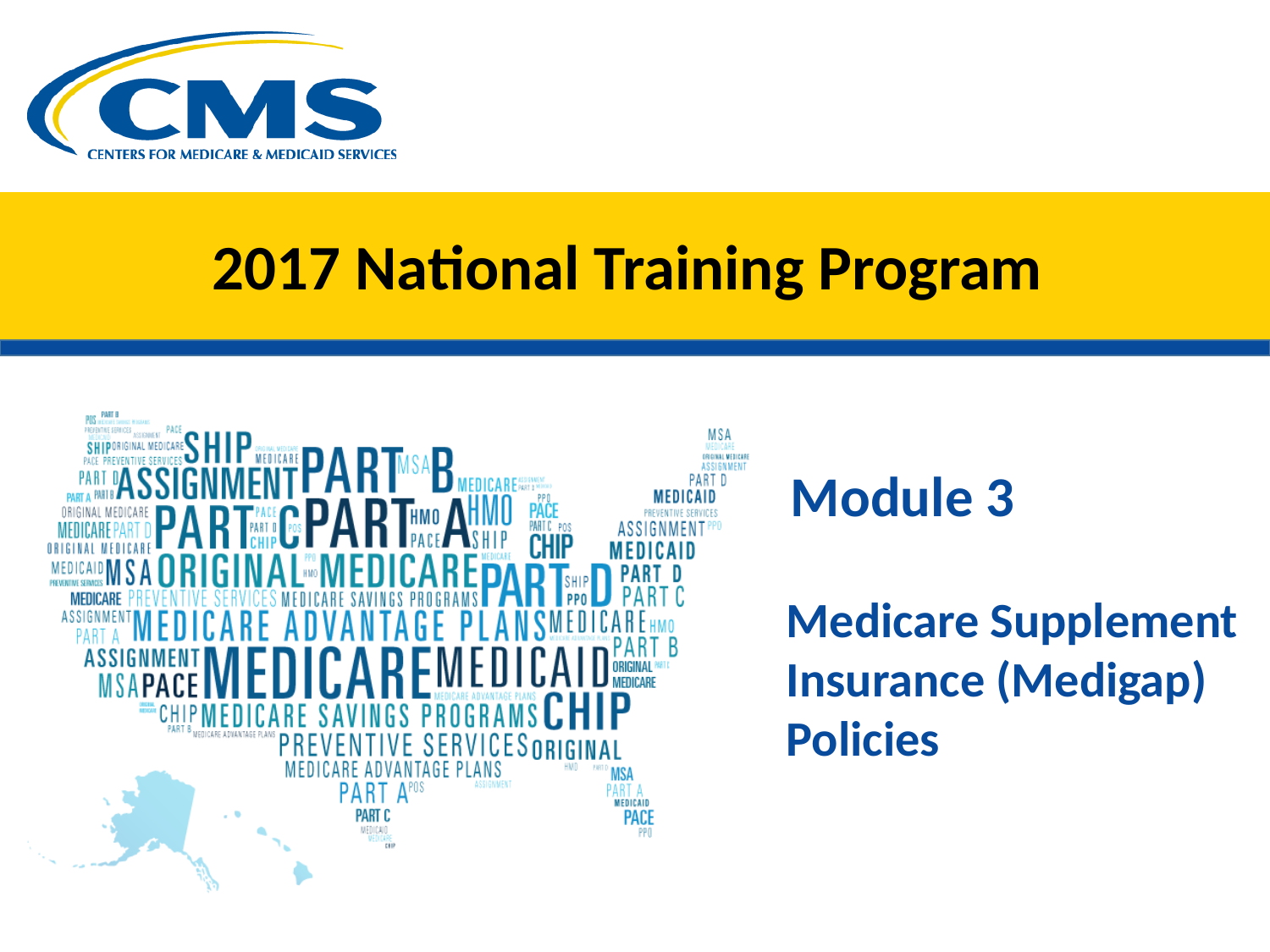

#
2017 National Training Program

Module 3

Medicare Supplement Insurance (Medigap) Policies